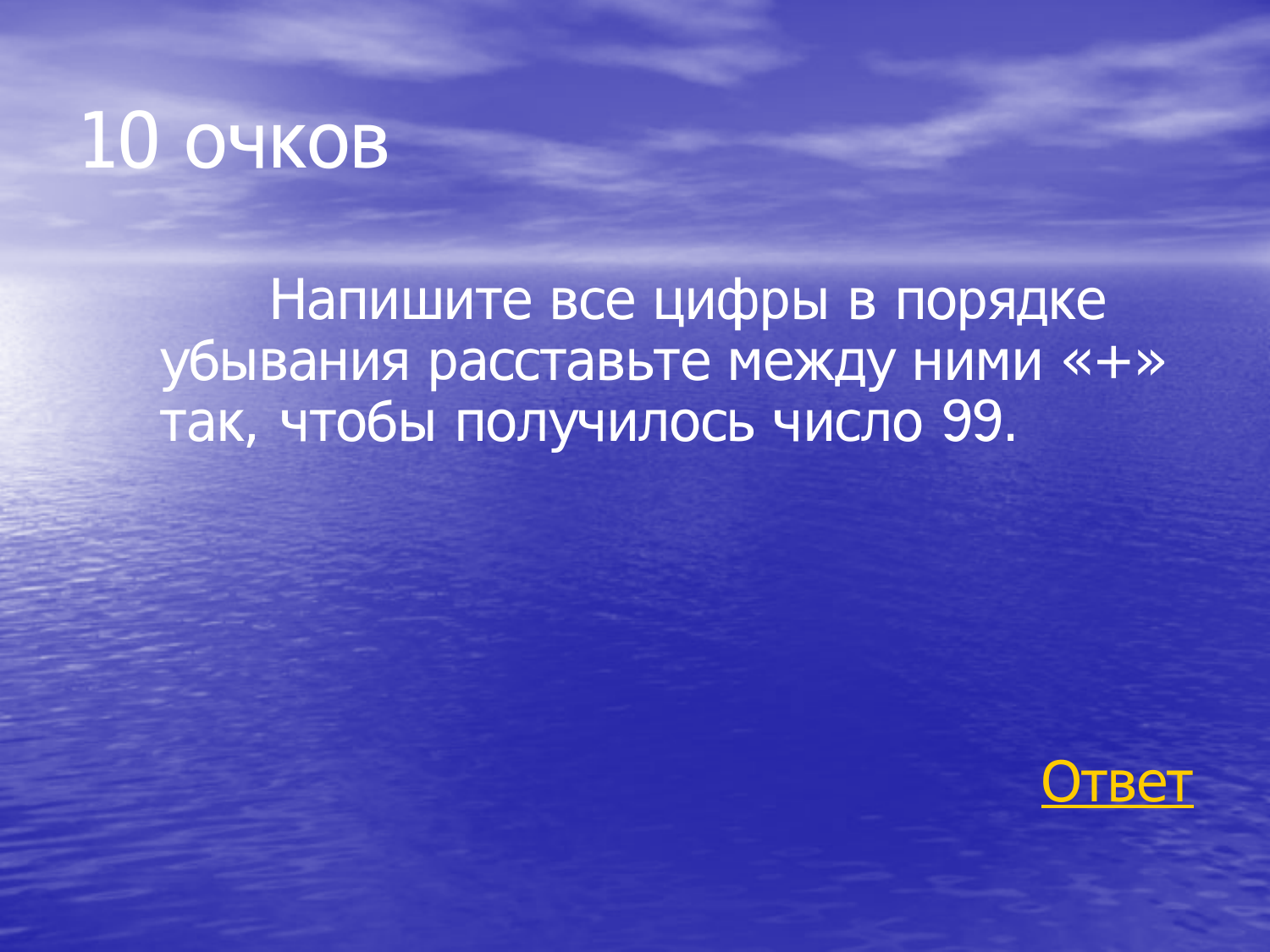

# 10 очков
           Напишите все цифры в порядке убывания расставьте между ними «+» так, чтобы получилось число 99.

Ответ